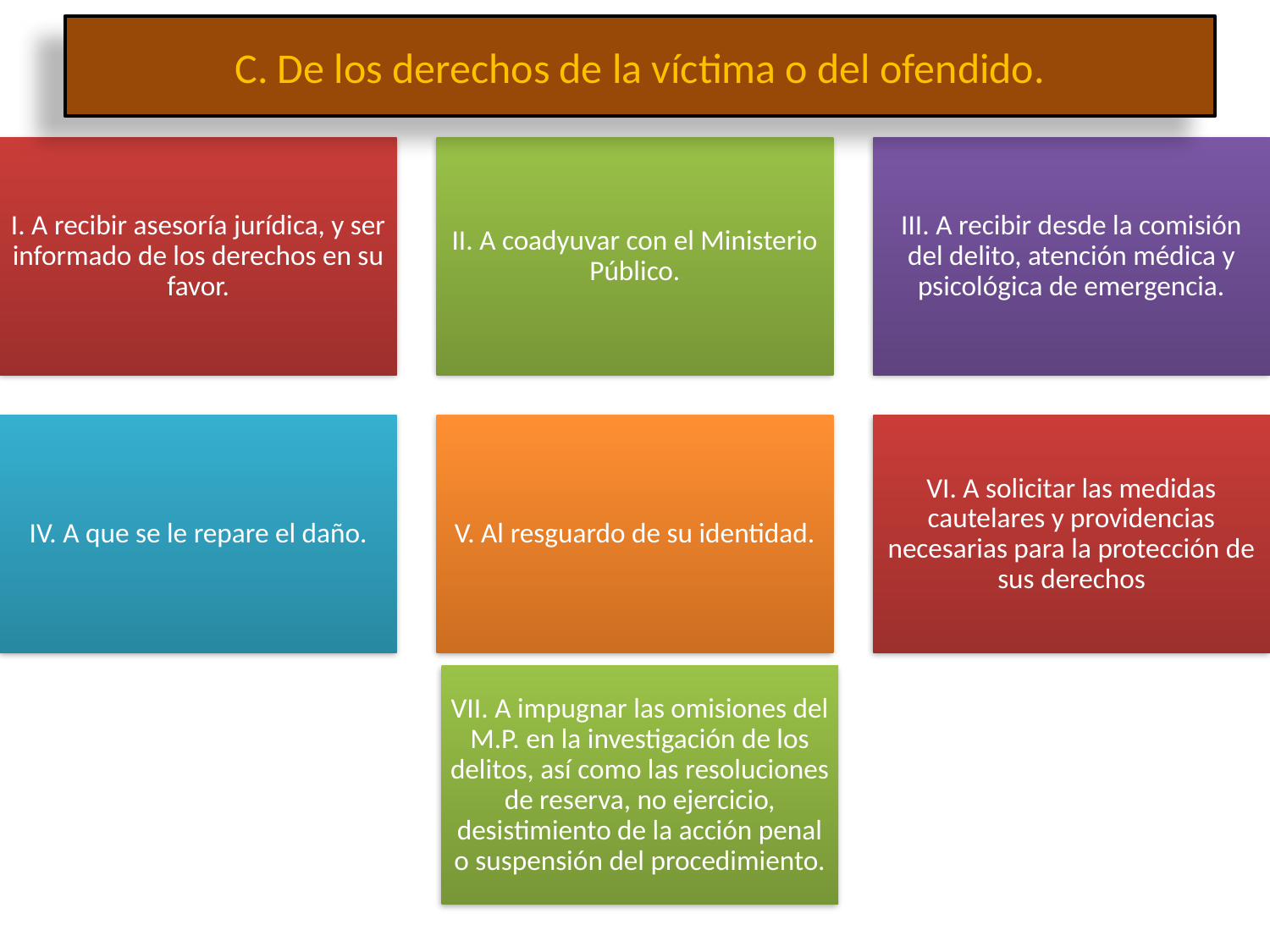

C. De los derechos de la víctima o del ofendido.
I. A recibir asesoría jurídica, y ser informado de los derechos en su favor.
II. A coadyuvar con el Ministerio Público.
III. A recibir desde la comisión del delito, atención médica y psicológica de emergencia.
IV. A que se le repare el daño.
V. Al resguardo de su identidad.
VI. A solicitar las medidas cautelares y providencias necesarias para la protección de sus derechos
VII. A impugnar las omisiones del M.P. en la investigación de los delitos, así como las resoluciones de reserva, no ejercicio, desistimiento de la acción penal o suspensión del procedimiento.